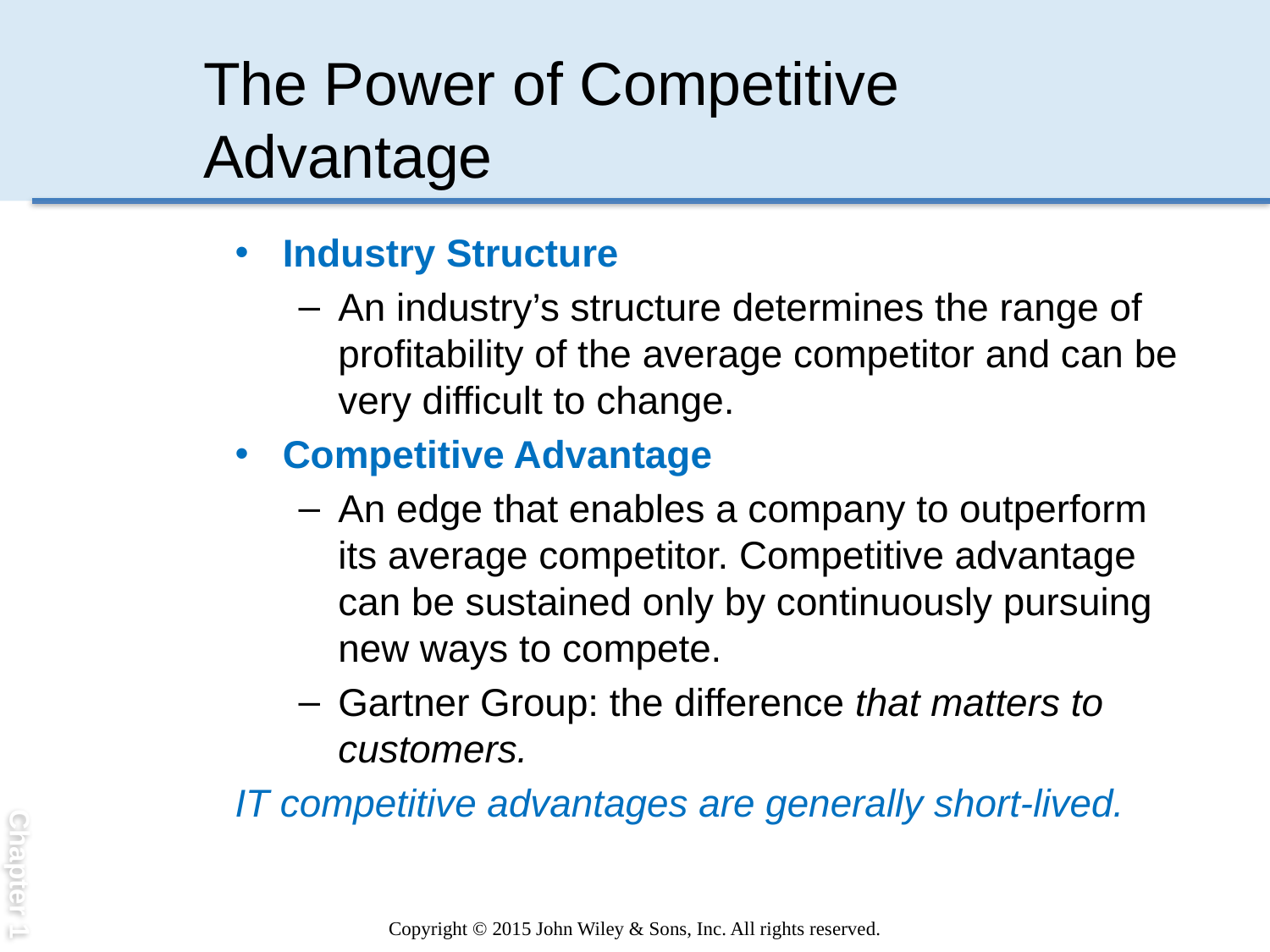

Chapter 1
# The Power of Competitive Advantage
Industry Structure
An industry’s structure determines the range of profitability of the average competitor and can be very difficult to change.
Competitive Advantage
An edge that enables a company to outperform its average competitor. Competitive advantage can be sustained only by continuously pursuing new ways to compete.
Gartner Group: the difference that matters to customers.
IT competitive advantages are generally short-lived.